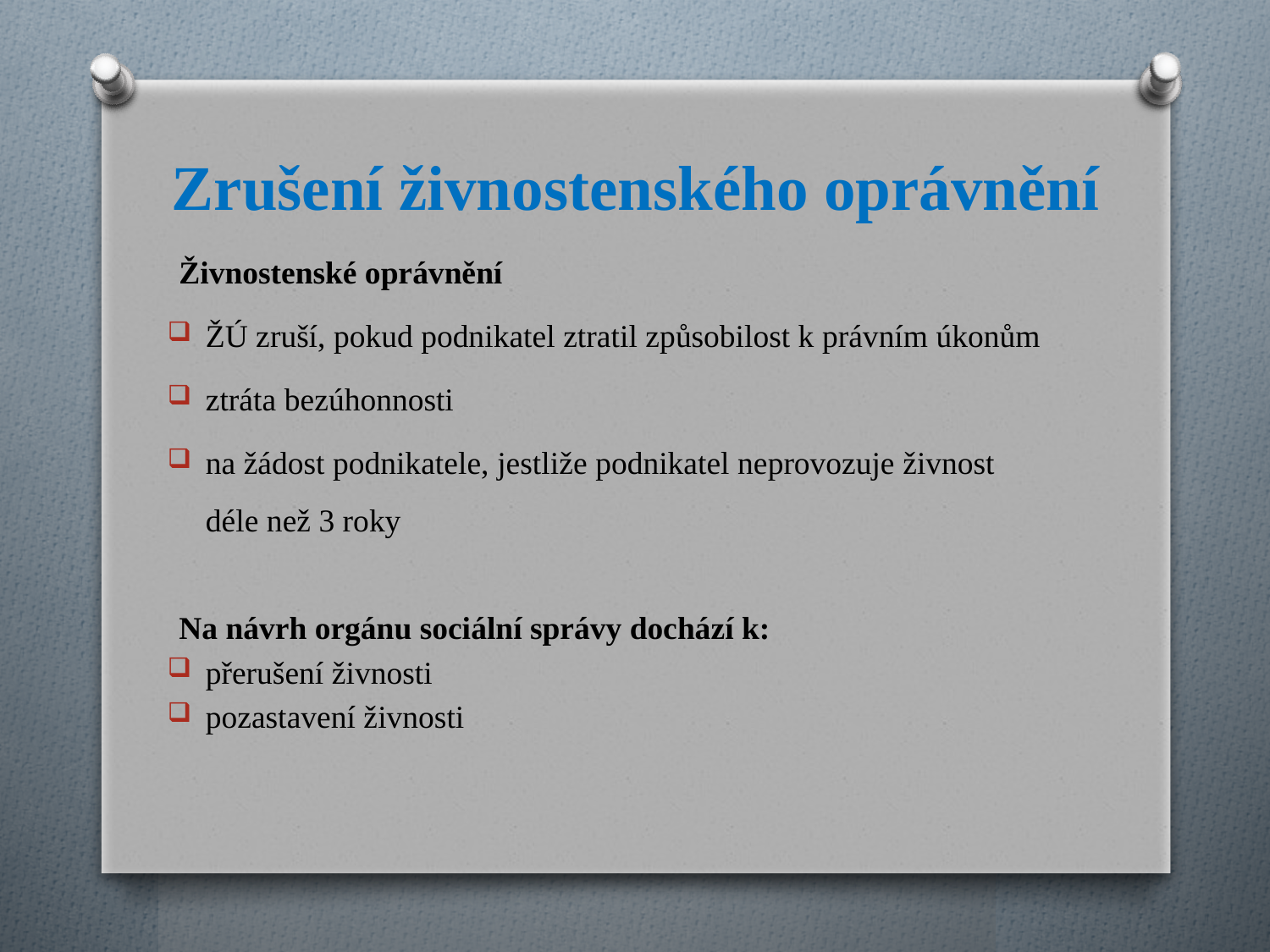

# Zrušení živnostenského oprávnění
Živnostenské oprávnění
ŽÚ zruší, pokud podnikatel ztratil způsobilost k právním úkonům
ztráta bezúhonnosti
na žádost podnikatele, jestliže podnikatel neprovozuje živnost déle než 3 roky

Na návrh orgánu sociální správy dochází k:
přerušení živnosti
pozastavení živnosti